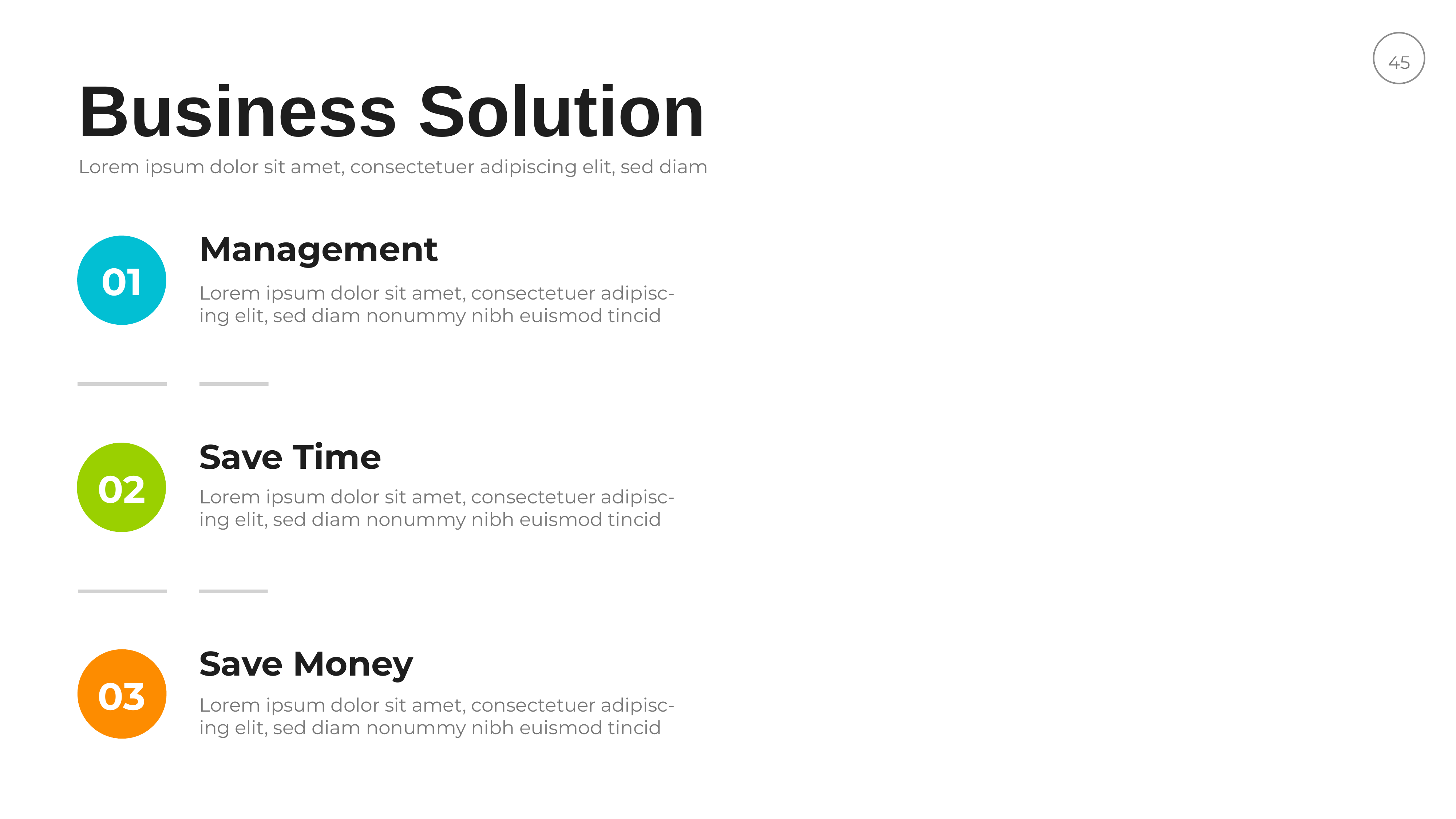

Business Solution
Lorem ipsum dolor sit amet, consectetuer adipiscing elit, sed diam
Management

01
Lorem ipsum dolor sit amet, consectetuer adipisc-ing elit, sed diam nonummy nibh euismod tincid

Save Time

02
Lorem ipsum dolor sit amet, consectetuer adipisc-ing elit, sed diam nonummy nibh euismod tincid

Save Money

03
Lorem ipsum dolor sit amet, consectetuer adipisc-ing elit, sed diam nonummy nibh euismod tincid